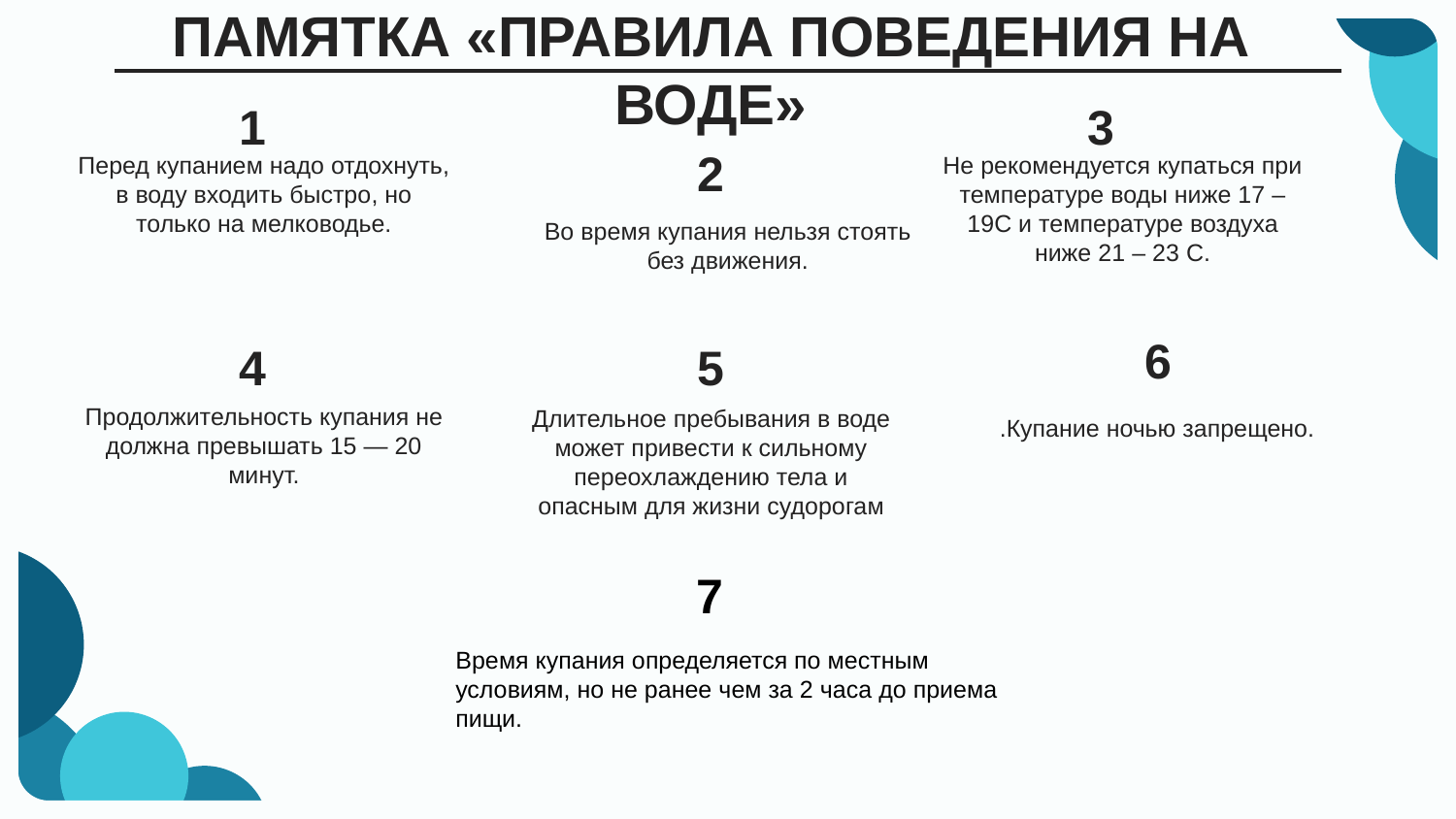

# ПАМЯТКА «ПРАВИЛА ПОВЕДЕНИЯ НА ВОДЕ»
1
3
2
Перед купанием надо отдохнуть, в воду входить быстро, но только на мелководье.
Не рекомендуется купаться при температуре воды ниже 17 – 19С и температуре воздуха ниже 21 – 23 С.
Во время купания нельзя стоять без движения.
6
4
5
Продолжительность купания не должна превышать 15 — 20 минут.
Длительное пребывания в воде может привести к сильному переохлаждению тела и опасным для жизни судорогам
.Купание ночью запрещено.
7
Время купания определяется по местным условиям, но не ранее чем за 2 часа до приема пищи.